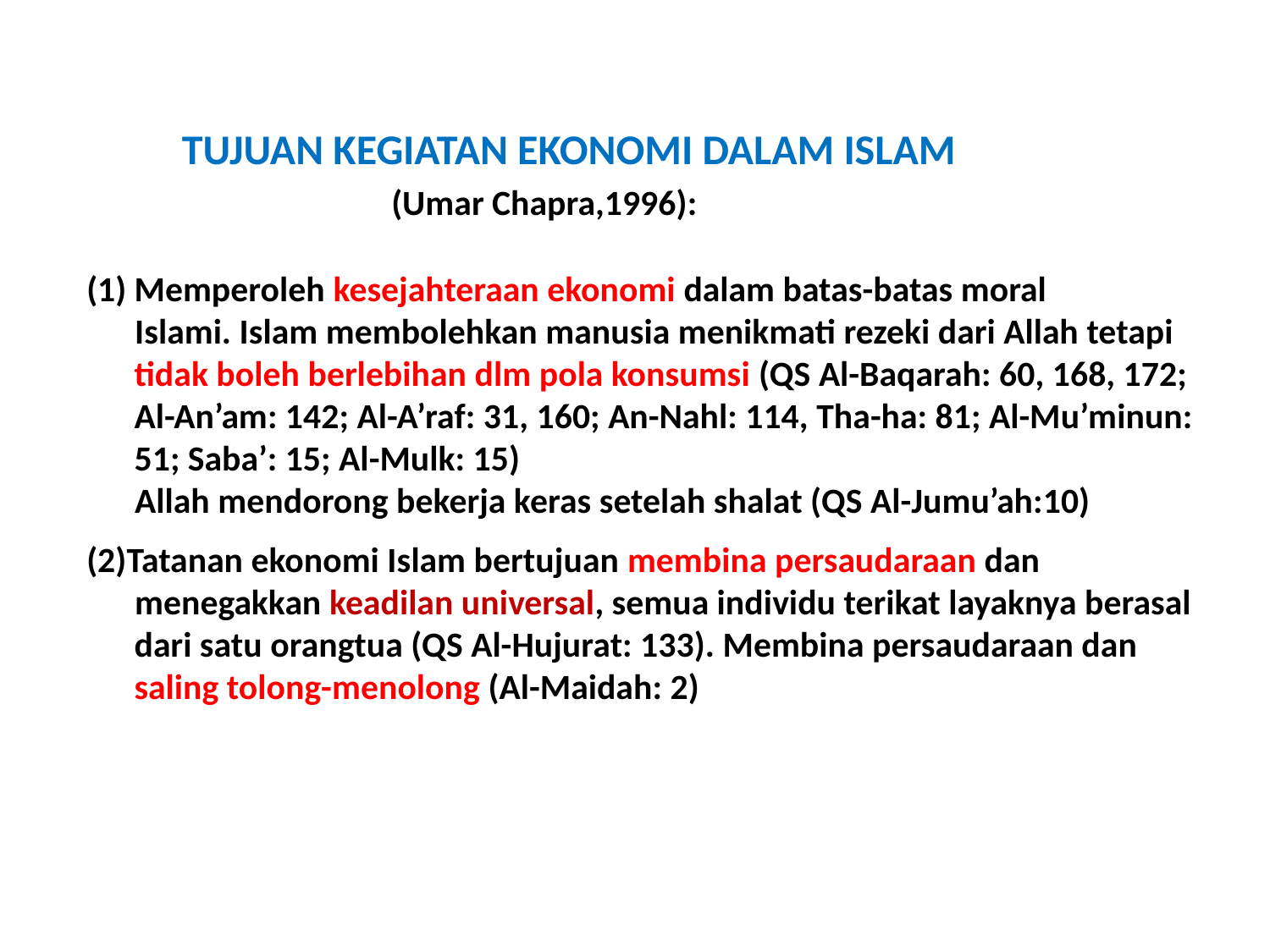

TUJUAN KEGIATAN EKONOMI DALAM ISLAM
                                (Umar Chapra,1996):

Memperoleh kesejahteraan ekonomi dalam batas-batas moral
      Islami. Islam membolehkan manusia menikmati rezeki dari Allah tetapi tidak boleh berlebihan dlm pola konsumsi (QS Al-Baqarah: 60, 168, 172; Al-An’am: 142; Al-A’raf: 31, 160; An-Nahl: 114, Tha-ha: 81; Al-Mu’minun: 51; Saba’: 15; Al-Mulk: 15)
      Allah mendorong bekerja keras setelah shalat (QS Al-Jumu’ah:10)

(2)Tatanan ekonomi Islam bertujuan membina persaudaraan dan
      menegakkan keadilan universal, semua individu terikat layaknya berasal dari satu orangtua (QS Al-Hujurat: 133). Membina persaudaraan dan saling tolong-menolong (Al-Maidah: 2)